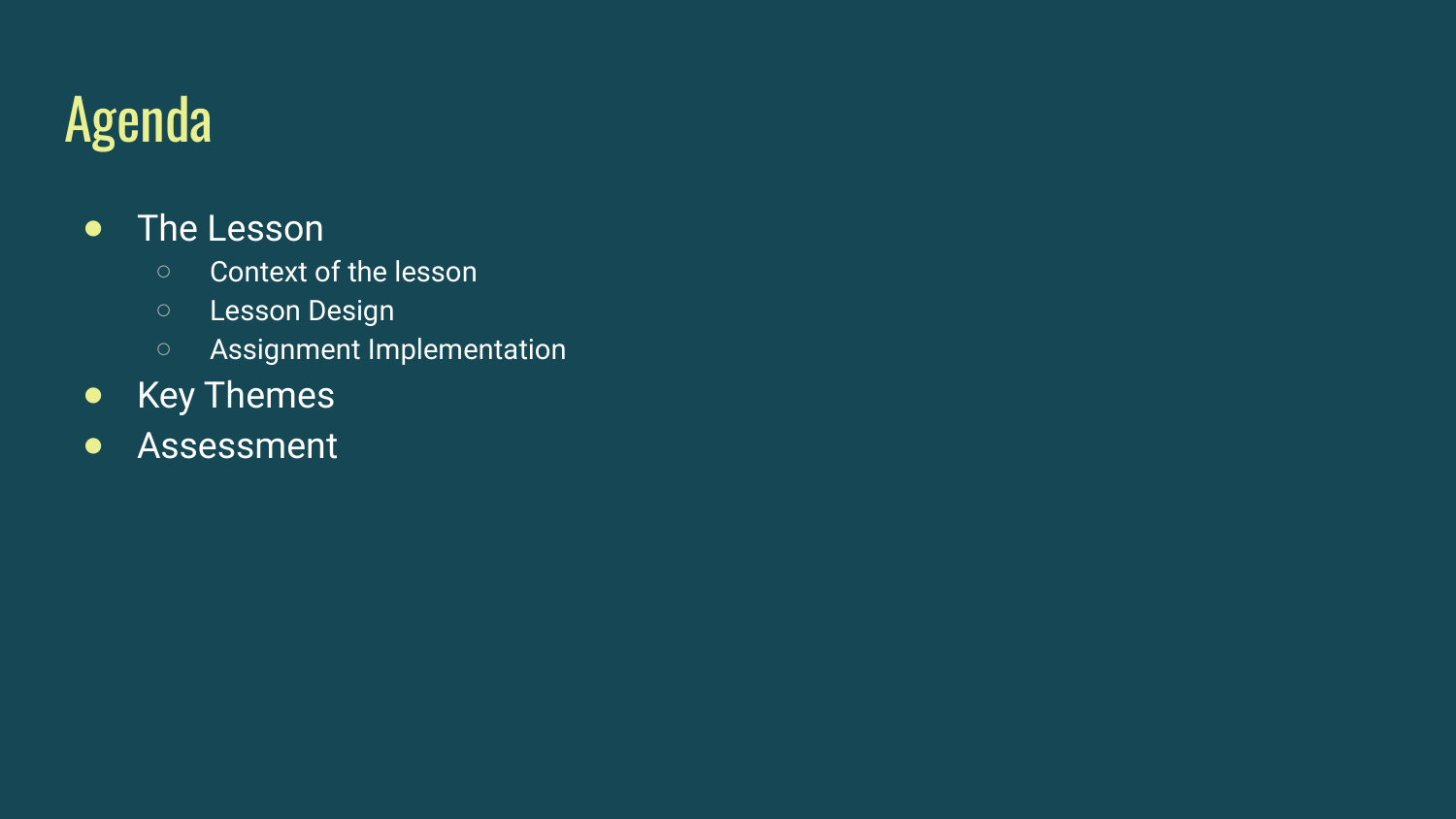

# Agenda
The Lesson
Context of the lesson
Lesson Design
Assignment Implementation
Key Themes
Assessment